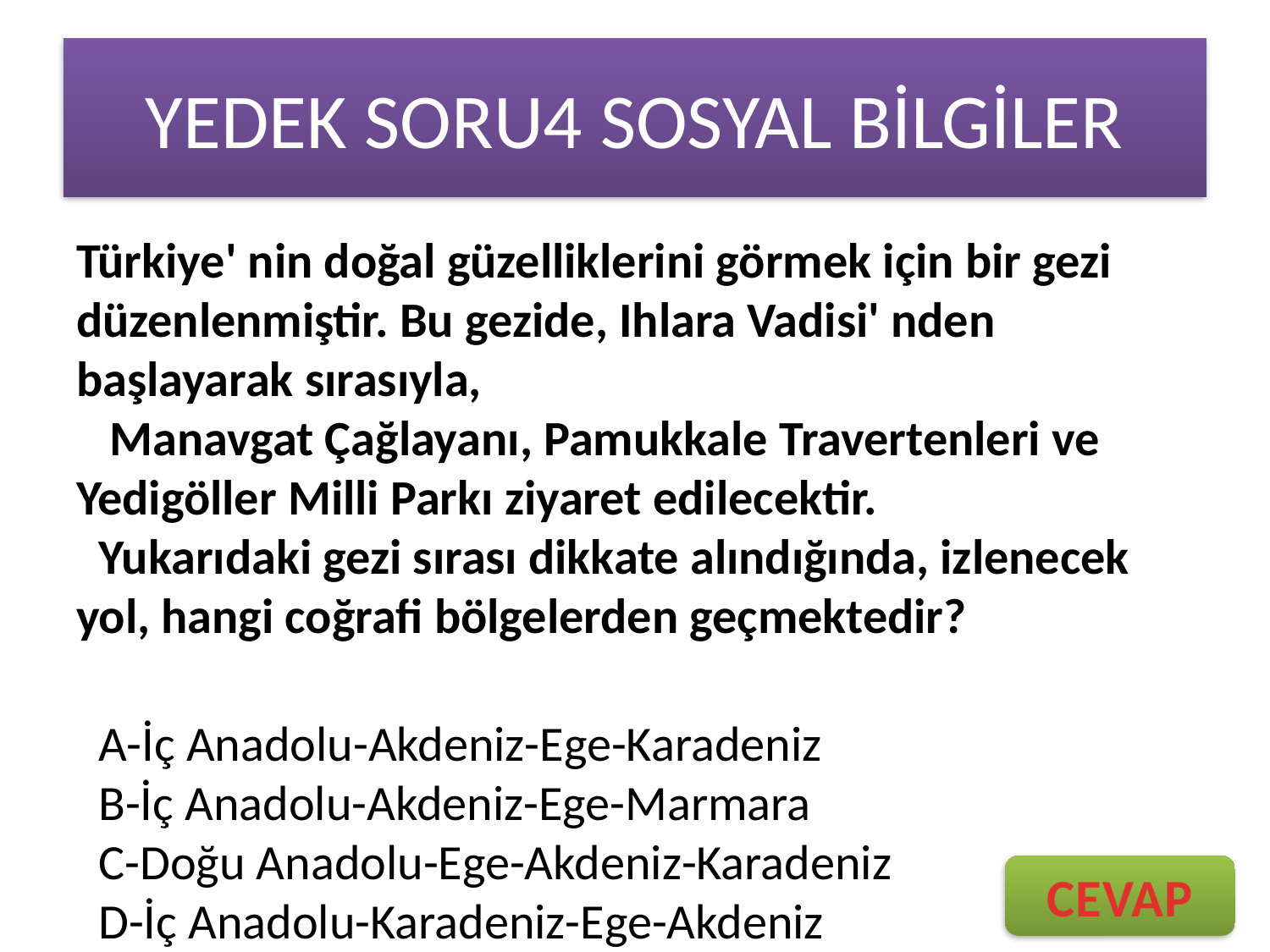

# YEDEK SORU4 SOSYAL BİLGİLER
Türkiye' nin doğal güzelliklerini görmek için bir gezi düzenlenmiştir. Bu gezide, Ihlara Vadisi' nden başlayarak sırasıyla,  
   Manavgat Çağlayanı, Pamukkale Travertenleri ve Yedigöller Milli Parkı ziyaret edilecektir.
  Yukarıdaki gezi sırası dikkate alındığında, izlenecek yol, hangi coğrafi bölgelerden geçmektedir?
  A-İç Anadolu-Akdeniz-Ege-Karadeniz
  B-İç Anadolu-Akdeniz-Ege-Marmara
  C-Doğu Anadolu-Ege-Akdeniz-Karadeniz
  D-İç Anadolu-Karadeniz-Ege-Akdeniz
CEVAP